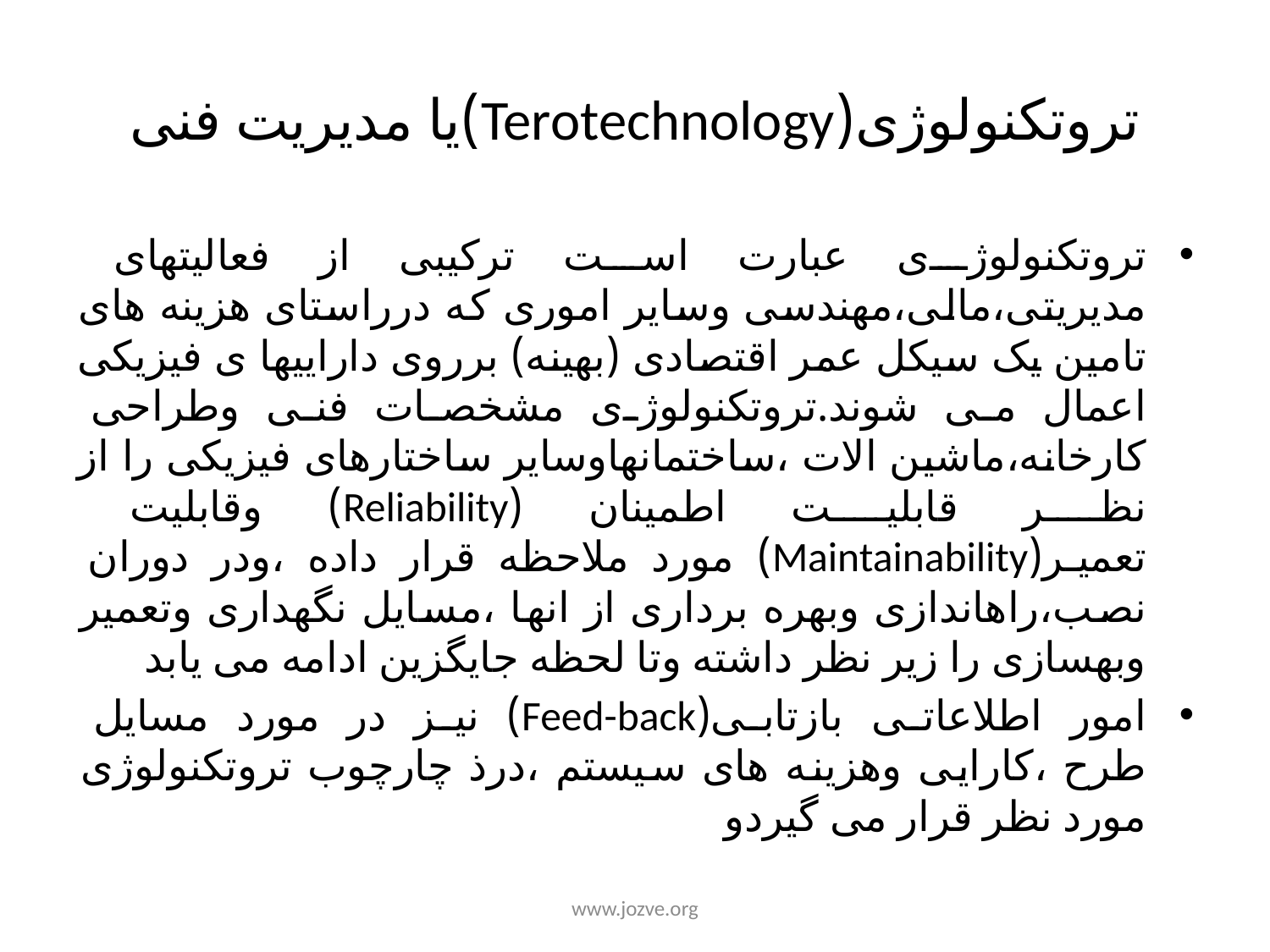

# تروتکنولوژی(Terotechnology)یا مدیریت فنی
تروتکنولوژی عبارت است ترکیبی از فعالیتهای مدیریتی،مالی،مهندسی وسایر اموری که درراستای هزینه های تامین یک سیکل عمر اقتصادی (بهینه) برروی داراییها ی فیزیکی اعمال می شوند.تروتکنولوژی مشخصات فنی وطراحی کارخانه،ماشین الات ،ساختمانهاوسایر ساختارهای فیزیکی را از نظر قابلیت اطمینان (Reliability) وقابلیت تعمیر(Maintainability) مورد ملاحظه قرار داده ،ودر دوران نصب،راهاندازی وبهره برداری از انها ،مسایل نگهداری وتعمیر وبهسازی را زیر نظر داشته وتا لحظه جایگزین ادامه می یابد
امور اطلاعاتی بازتابی(Feed-back) نیز در مورد مسایل طرح ،کارایی وهزینه های سیستم ،درذ چارچوب تروتکنولوژی مورد نظر قرار می گیردو
www.jozve.org